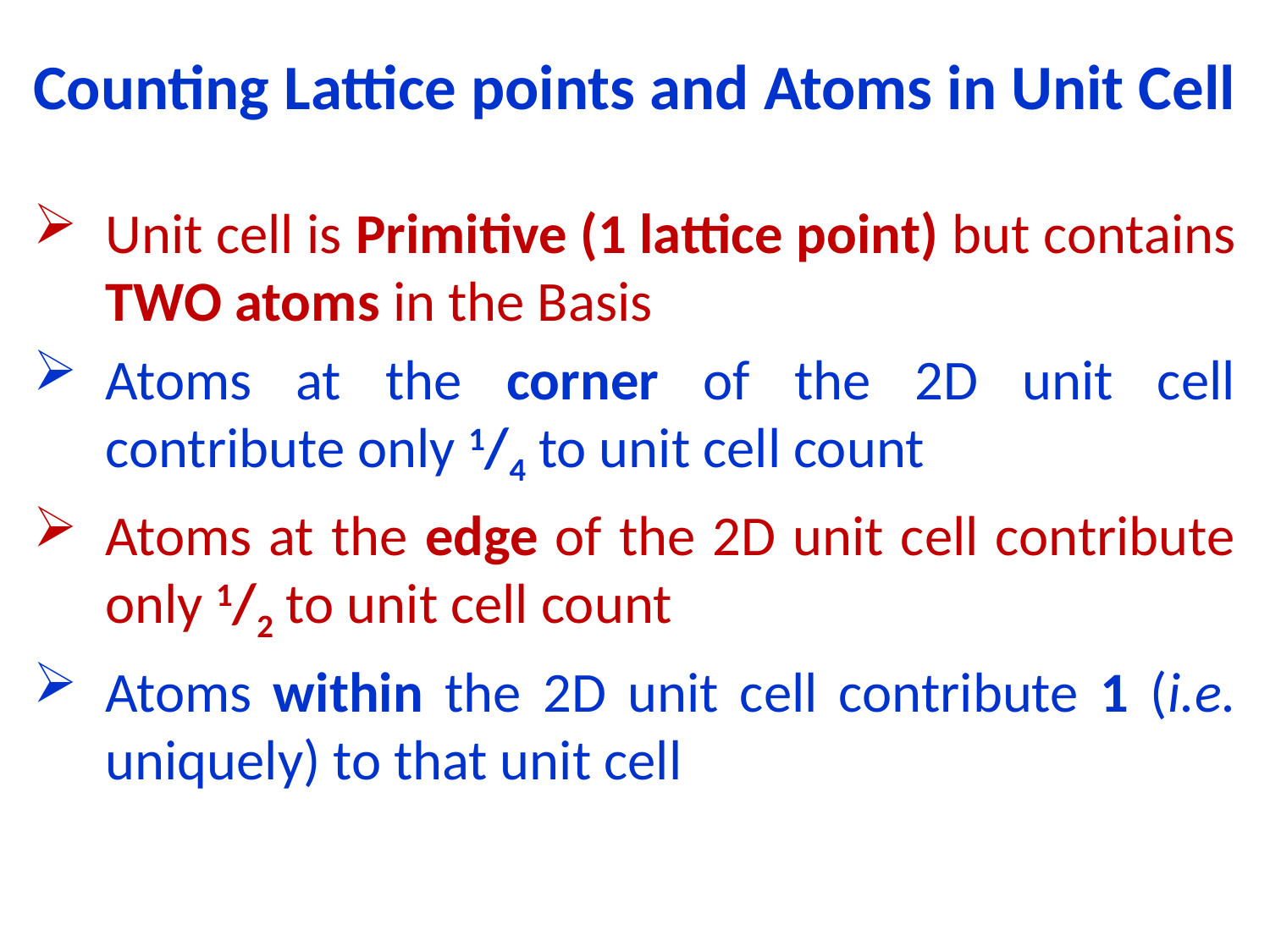

# Counting Lattice points and Atoms in Unit Cell
Unit cell is Primitive (1 lattice point) but contains TWO atoms in the Basis
Atoms at the corner of the 2D unit cell contribute only 1/4 to unit cell count
Atoms at the edge of the 2D unit cell contribute only 1/2 to unit cell count
Atoms within the 2D unit cell contribute 1 (i.e. uniquely) to that unit cell